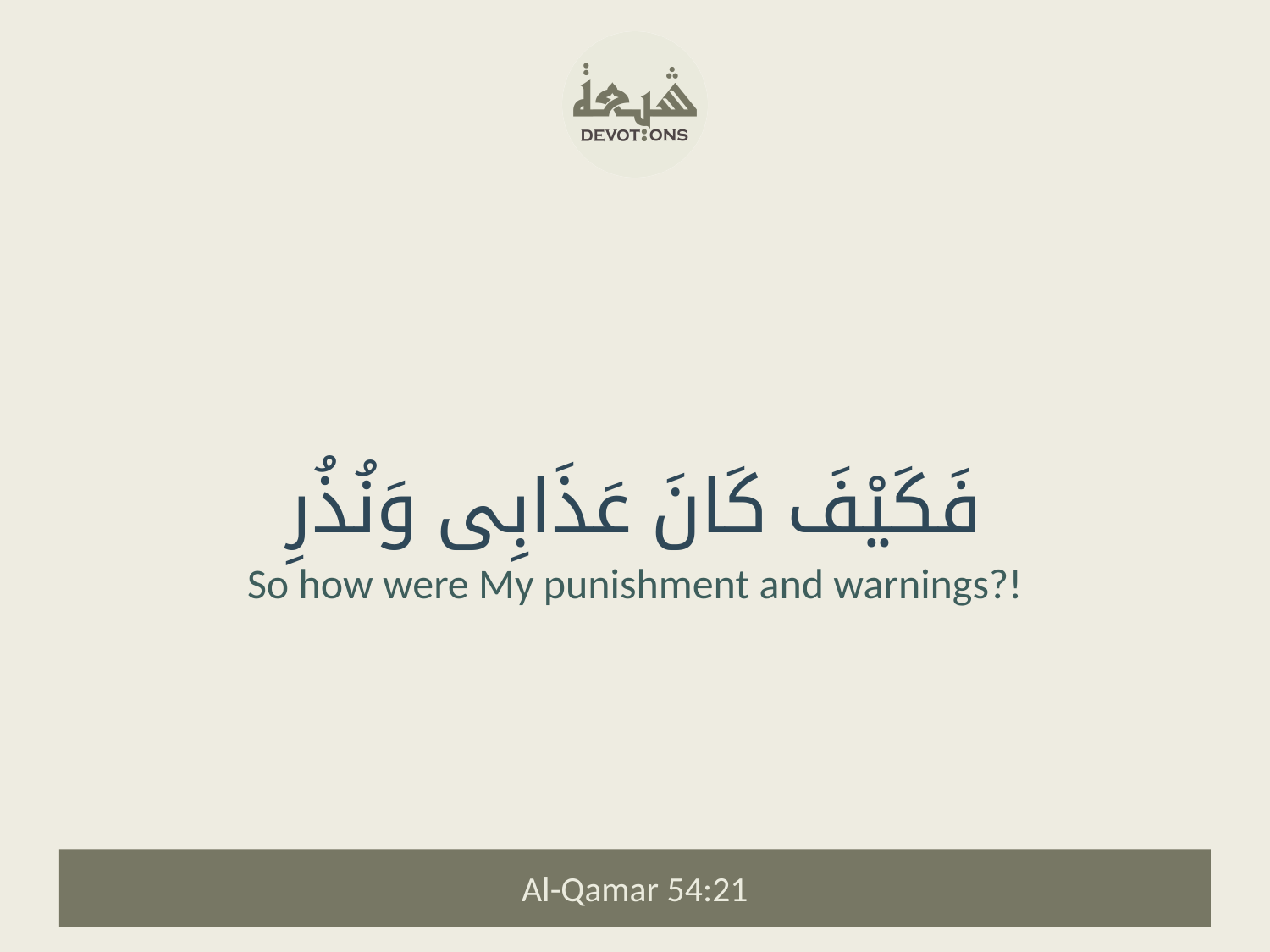

فَكَيْفَ كَانَ عَذَابِى وَنُذُرِ
So how were My punishment and warnings?!
Al-Qamar 54:21